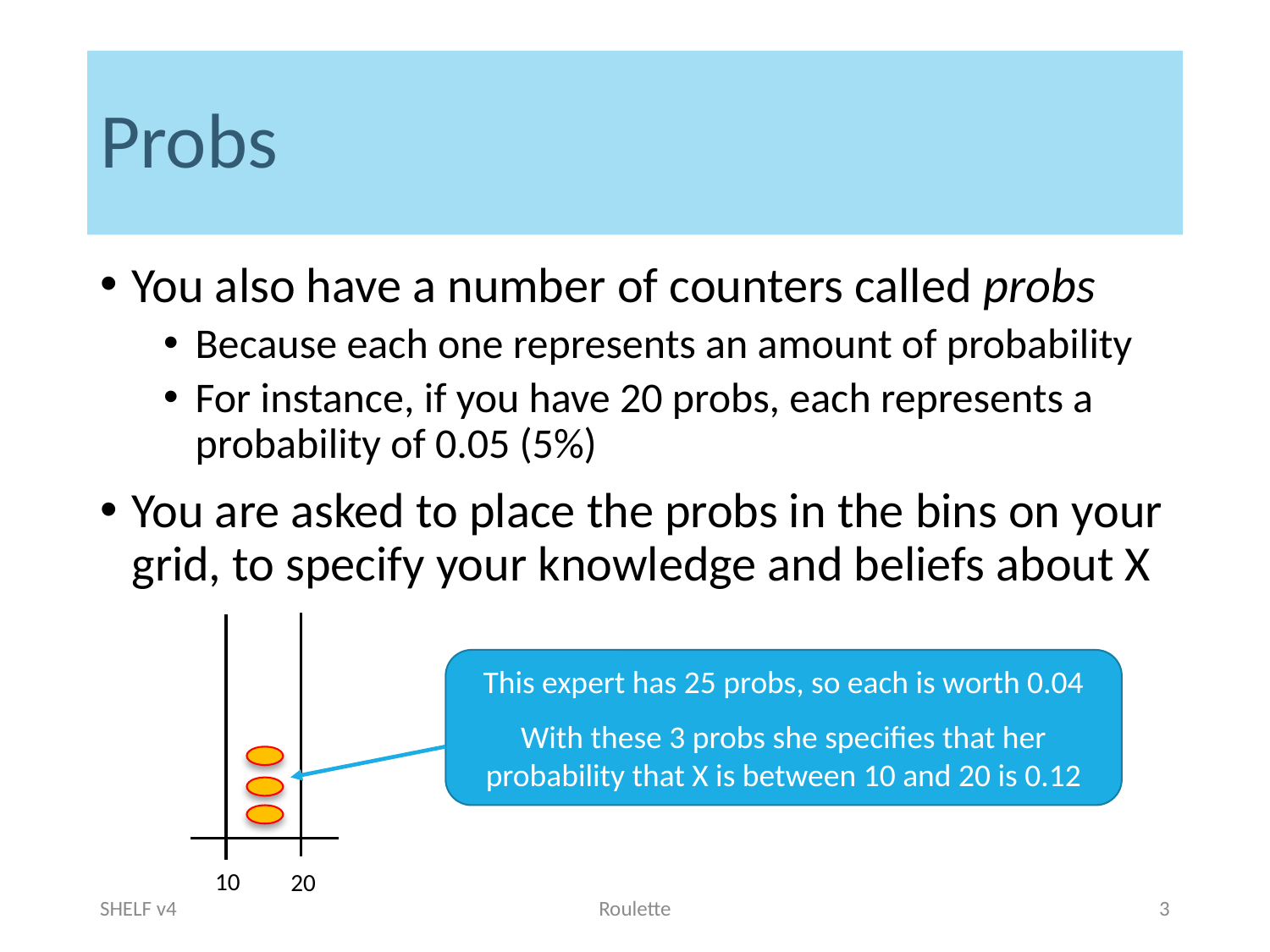

# Probs
You also have a number of counters called probs
Because each one represents an amount of probability
For instance, if you have 20 probs, each represents a probability of 0.05 (5%)
You are asked to place the probs in the bins on your grid, to specify your knowledge and beliefs about X

10
20
This expert has 25 probs, so each is worth 0.04

With these 3 probs she specifies that her probability that X is between 10 and 20 is 0.12
SHELF v4
Roulette
3